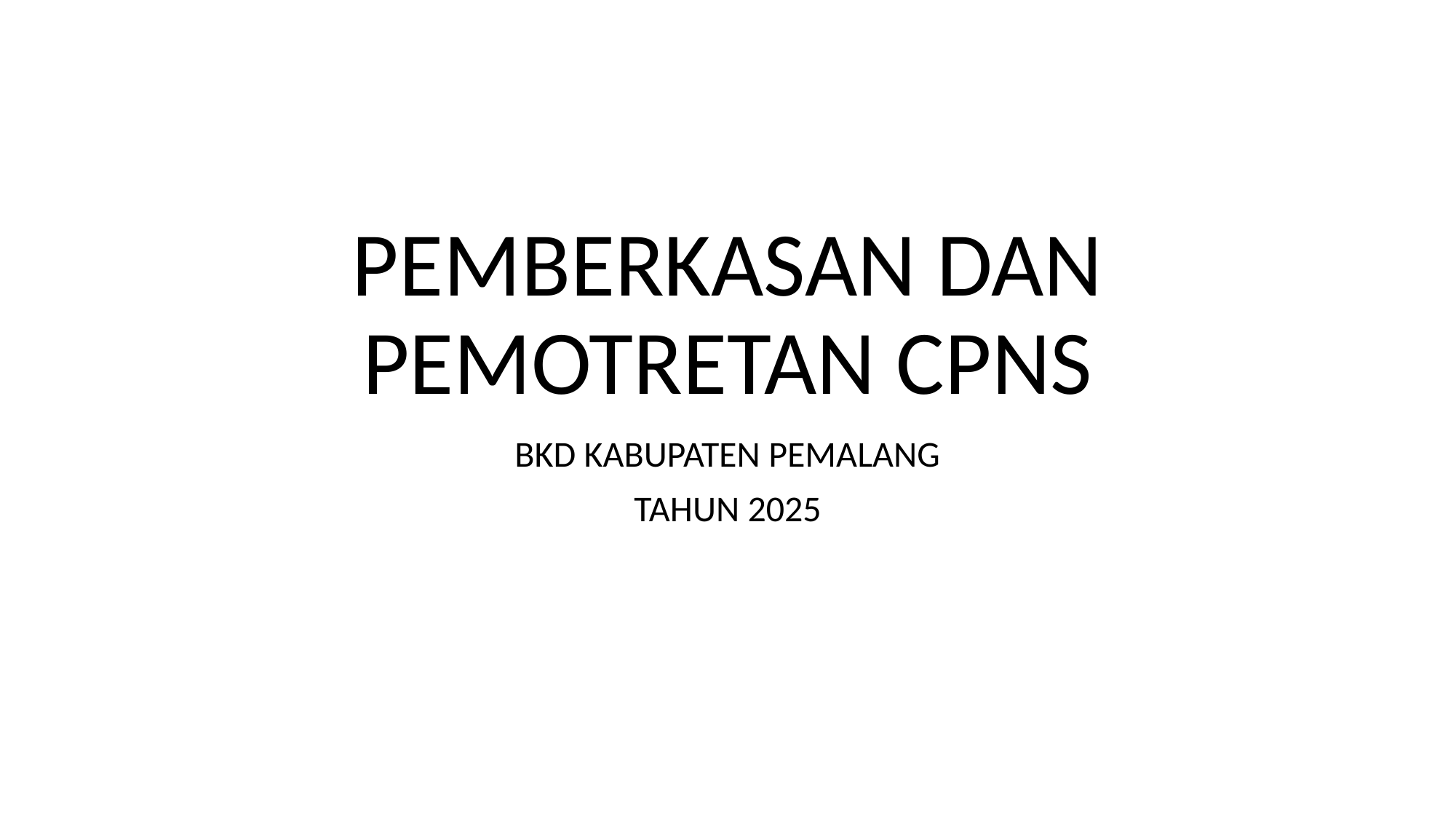

# PEMBERKASAN DAN PEMOTRETAN CPNS
BKD KABUPATEN PEMALANG
TAHUN 2025